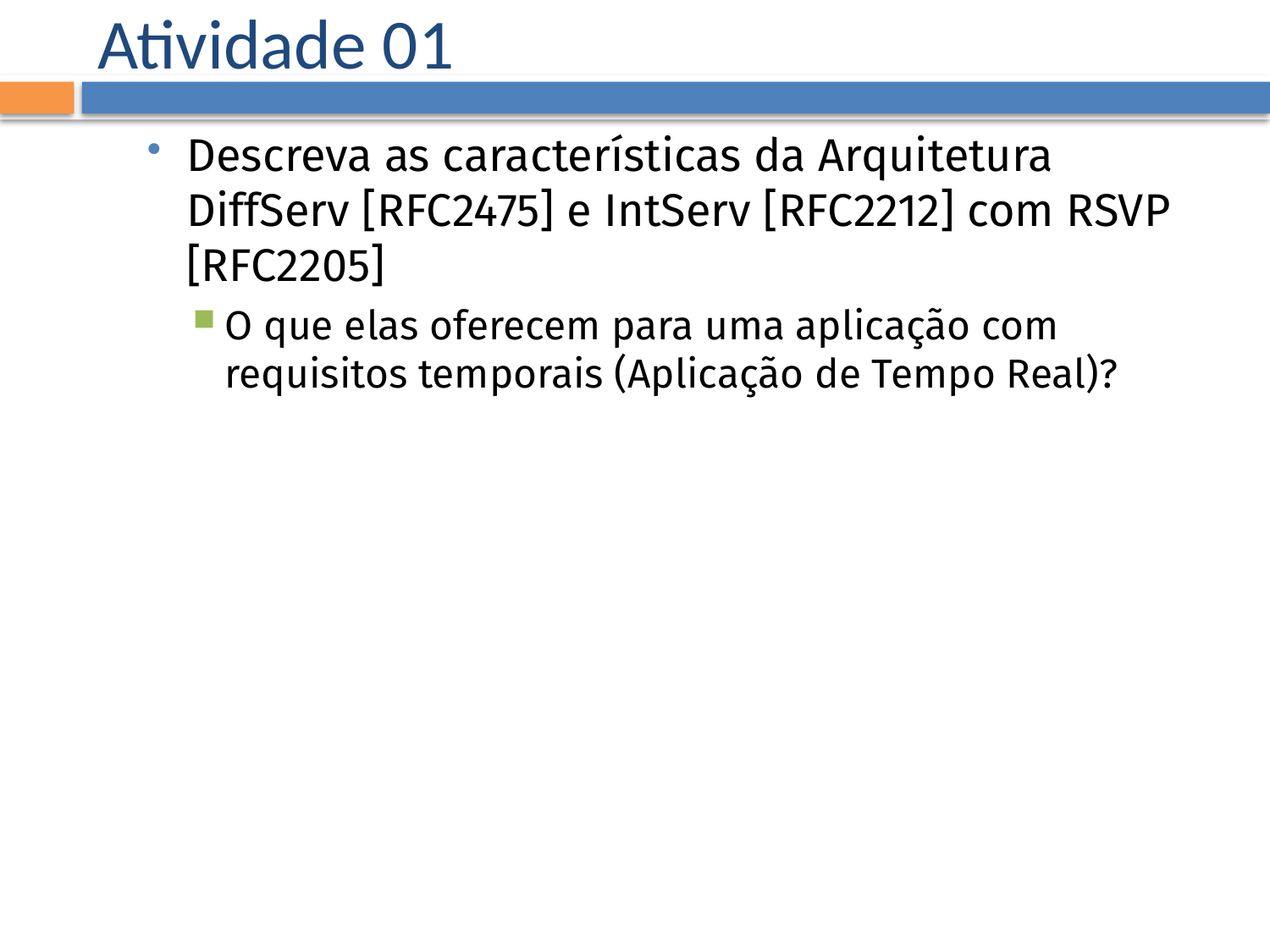

# Atividade 01
Descreva as características da Arquitetura DiffServ [RFC2475] e IntServ [RFC2212] com RSVP [RFC2205]
O que elas oferecem para uma aplicação com requisitos temporais (Aplicação de Tempo Real)?